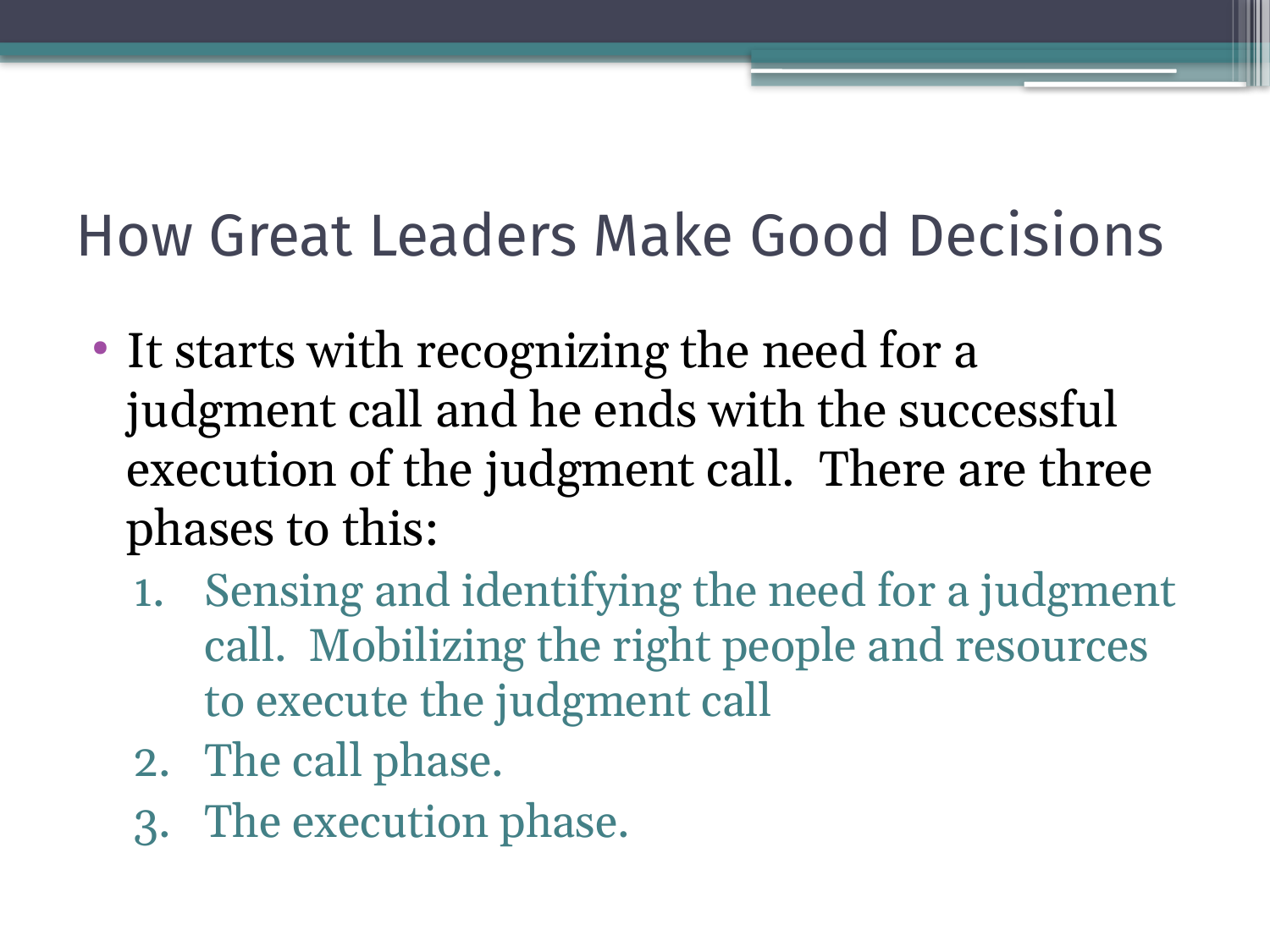

# How Great Leaders Make Good Decisions
It starts with recognizing the need for a judgment call and he ends with the successful execution of the judgment call.  There are three phases to this:
Sensing and identifying the need for a judgment call.  Mobilizing the right people and resources to execute the judgment call
The call phase.
The execution phase.